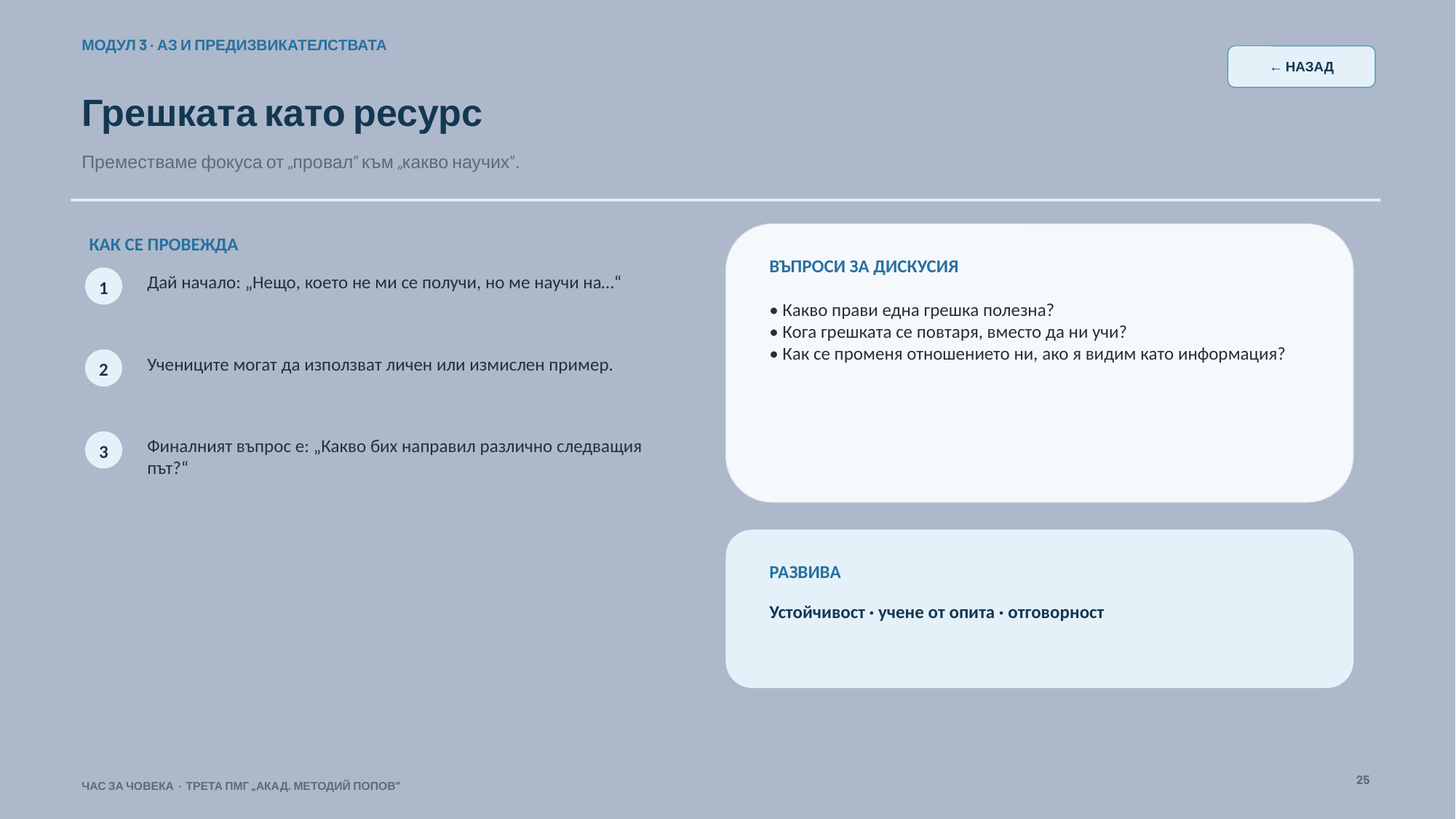

МОДУЛ 3 · АЗ И ПРЕДИЗВИКАТЕЛСТВАТА
← НАЗАД
Грешката като ресурс
Преместваме фокуса от „провал“ към „какво научих“.

КАК СЕ ПРОВЕЖДА
ВЪПРОСИ ЗА ДИСКУСИЯ
Дай начало: „Нещо, което не ми се получи, но ме научи на…“

1
• Какво прави една грешка полезна?
• Кога грешката се повтаря, вместо да ни учи?
• Как се променя отношението ни, ако я видим като информация?
Учениците могат да използват личен или измислен пример.

2
Финалният въпрос е: „Какво бих направил различно следващия път?“

3

РАЗВИВА
Устойчивост · учене от опита · отговорност
25
ЧАС ЗА ЧОВЕКА  ·  ТРЕТА ПМГ „АКАД. МЕТОДИЙ ПОПОВ“